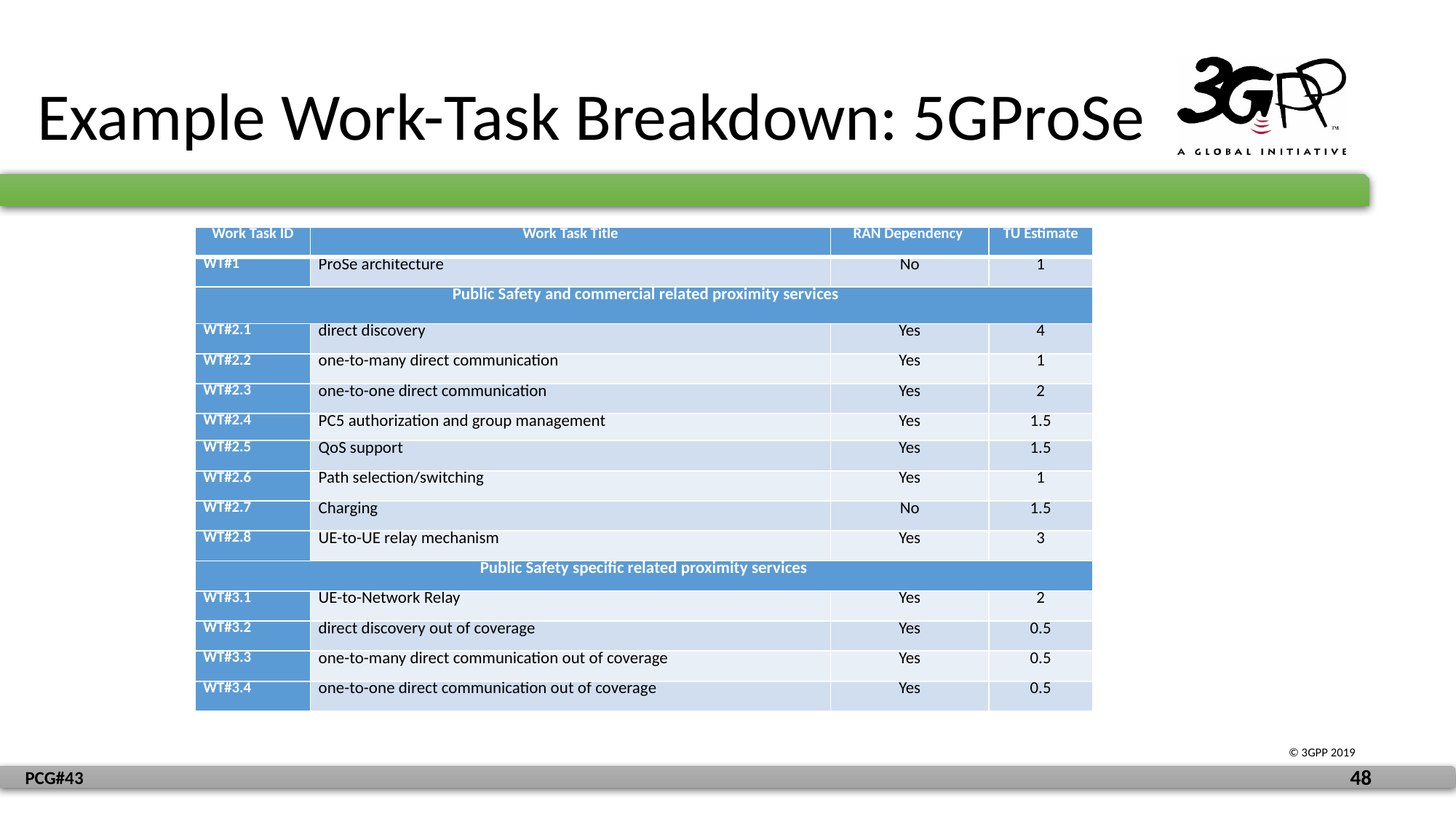

# Example Work-Task Breakdown: 5GProSe
| Work Task ID | Work Task Title | RAN Dependency | TU Estimate |
| --- | --- | --- | --- |
| WT#1 | ProSe architecture | No | 1 |
| Public Safety and commercial related proximity services |  |  |  |
| WT#2.1 | direct discovery | Yes | 4 |
| WT#2.2 | one-to-many direct communication | Yes | 1 |
| WT#2.3 | one-to-one direct communication | Yes | 2 |
| WT#2.4 | PC5 authorization and group management | Yes | 1.5 |
| WT#2.5 | QoS support | Yes | 1.5 |
| WT#2.6 | Path selection/switching | Yes | 1 |
| WT#2.7 | Charging | No | 1.5 |
| WT#2.8 | UE-to-UE relay mechanism | Yes | 3 |
| Public Safety specific related proximity services |  |  |  |
| WT#3.1 | UE-to-Network Relay | Yes | 2 |
| WT#3.2 | direct discovery out of coverage | Yes | 0.5 |
| WT#3.3 | one-to-many direct communication out of coverage | Yes | 0.5 |
| WT#3.4 | one-to-one direct communication out of coverage | Yes | 0.5 |